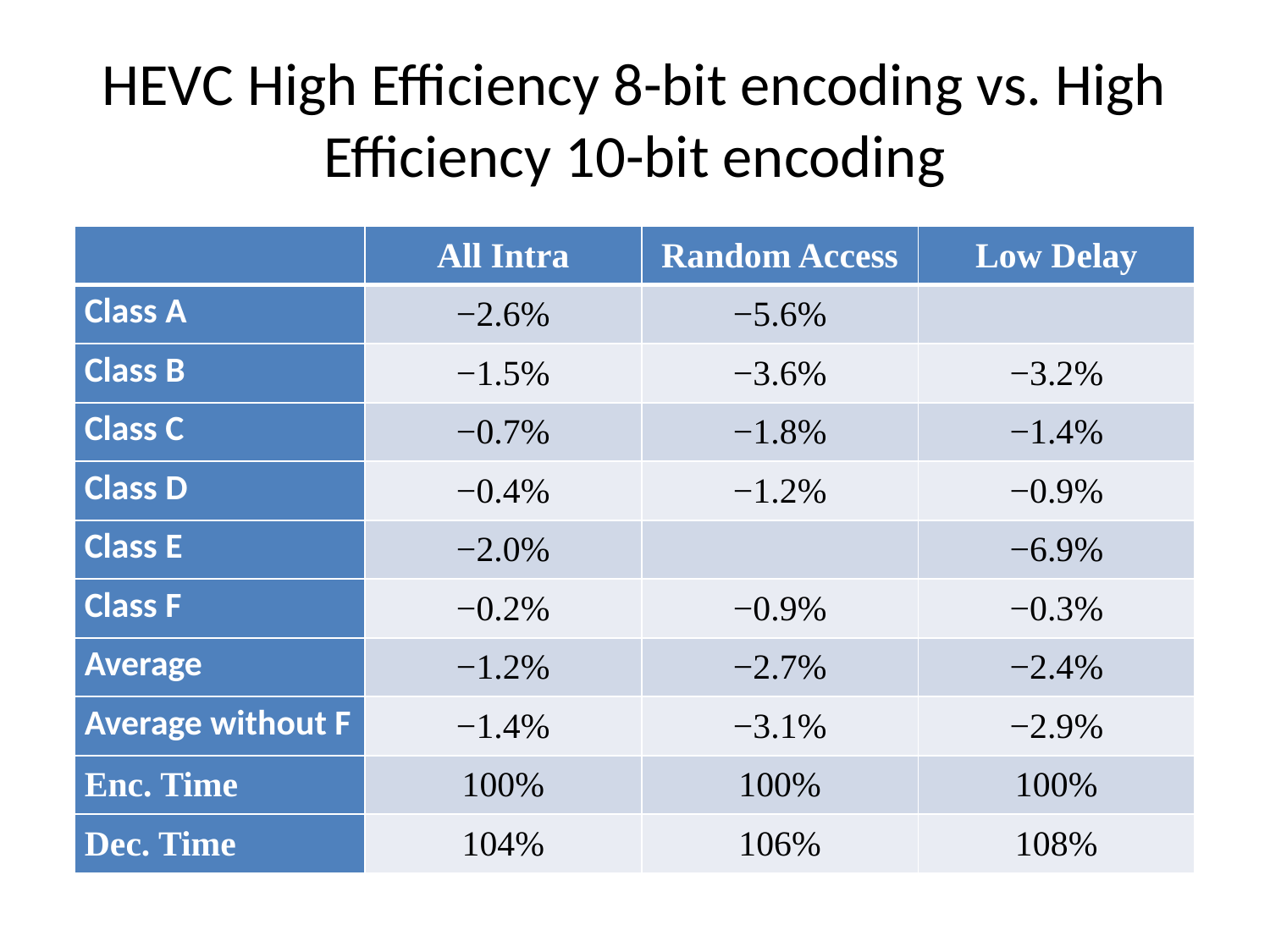

# HEVC High Efficiency 8-bit encoding vs. High Efficiency 10-bit encoding

|  | All Intra | Random Access | Low Delay |
| --- | --- | --- | --- |
| Class A | −2.6% | −5.6% |  |
| Class B | −1.5% | −3.6% | −3.2% |
| Class C | −0.7% | −1.8% | −1.4% |
| Class D | −0.4% | −1.2% | −0.9% |
| Class E | −2.0% |  | −6.9% |
| Class F | −0.2% | −0.9% | −0.3% |
| Average | −1.2% | −2.7% | −2.4% |
| Average without F | −1.4% | −3.1% | −2.9% |
| Enc. Time | 100% | 100% | 100% |
| Dec. Time | 104% | 106% | 108% |